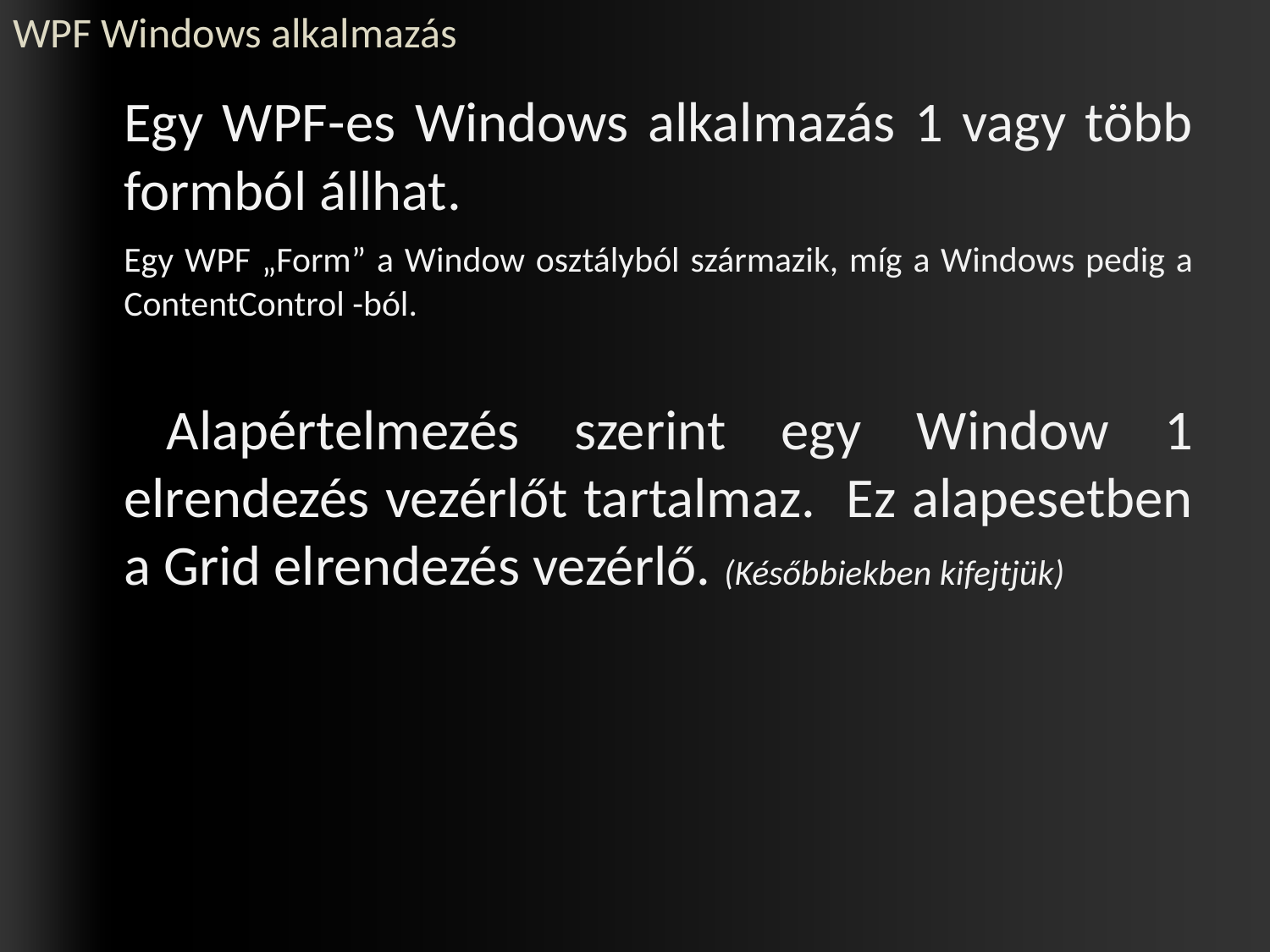

# WPF Windows alkalmazás
	Egy WPF-es Windows alkalmazás 1 vagy több formból állhat.
	Egy WPF „Form” a Window osztályból származik, míg a Windows pedig a ContentControl -ból.

 	Alapértelmezés szerint egy Window 1 elrendezés vezérlőt tartalmaz.  Ez alapesetben a Grid elrendezés vezérlő. (Későbbiekben kifejtjük)